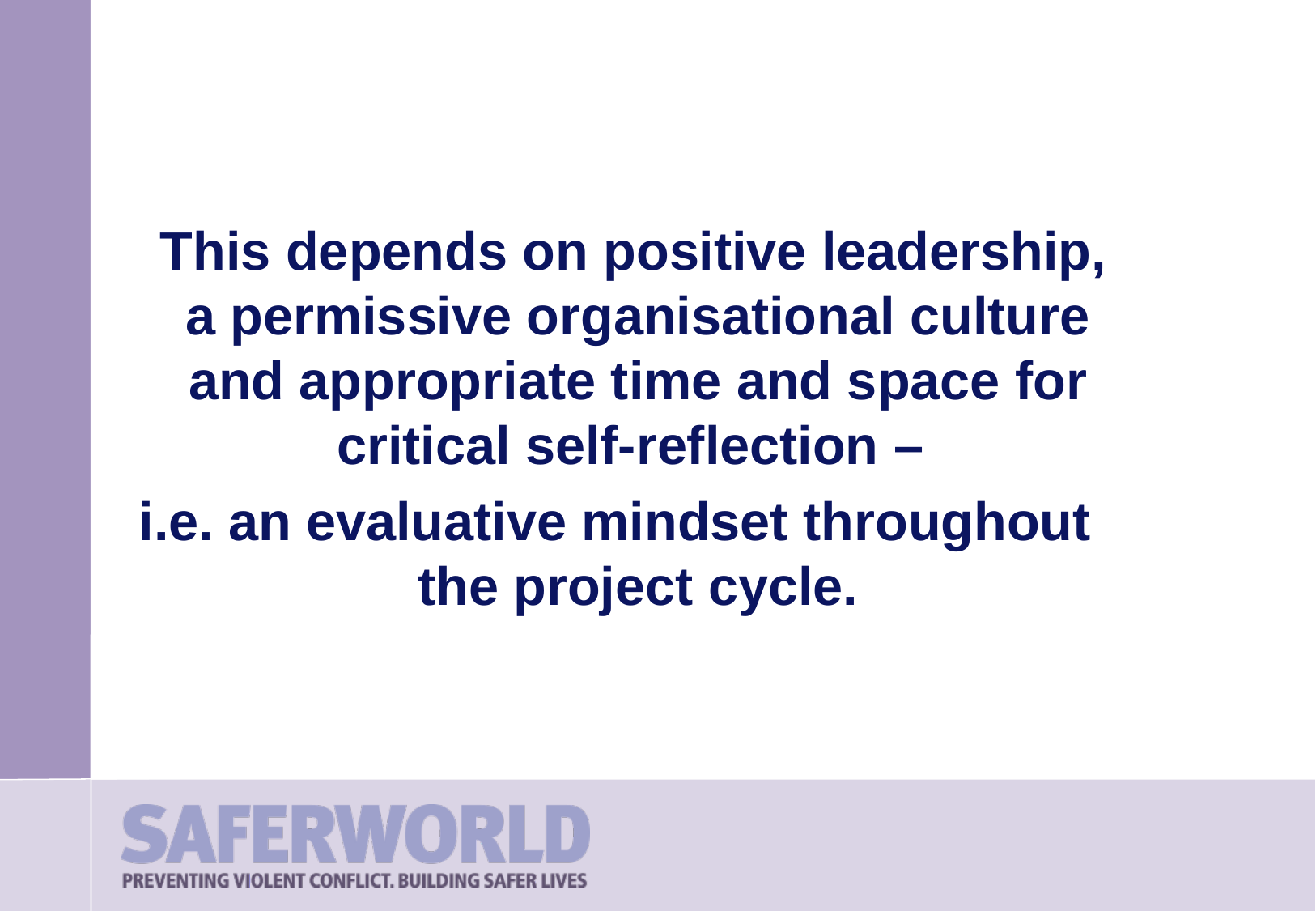

#
   This depends on positive leadership, a permissive organisational culture and appropriate time and space for critical self-reflection –
i.e. an evaluative mindset throughout the project cycle.